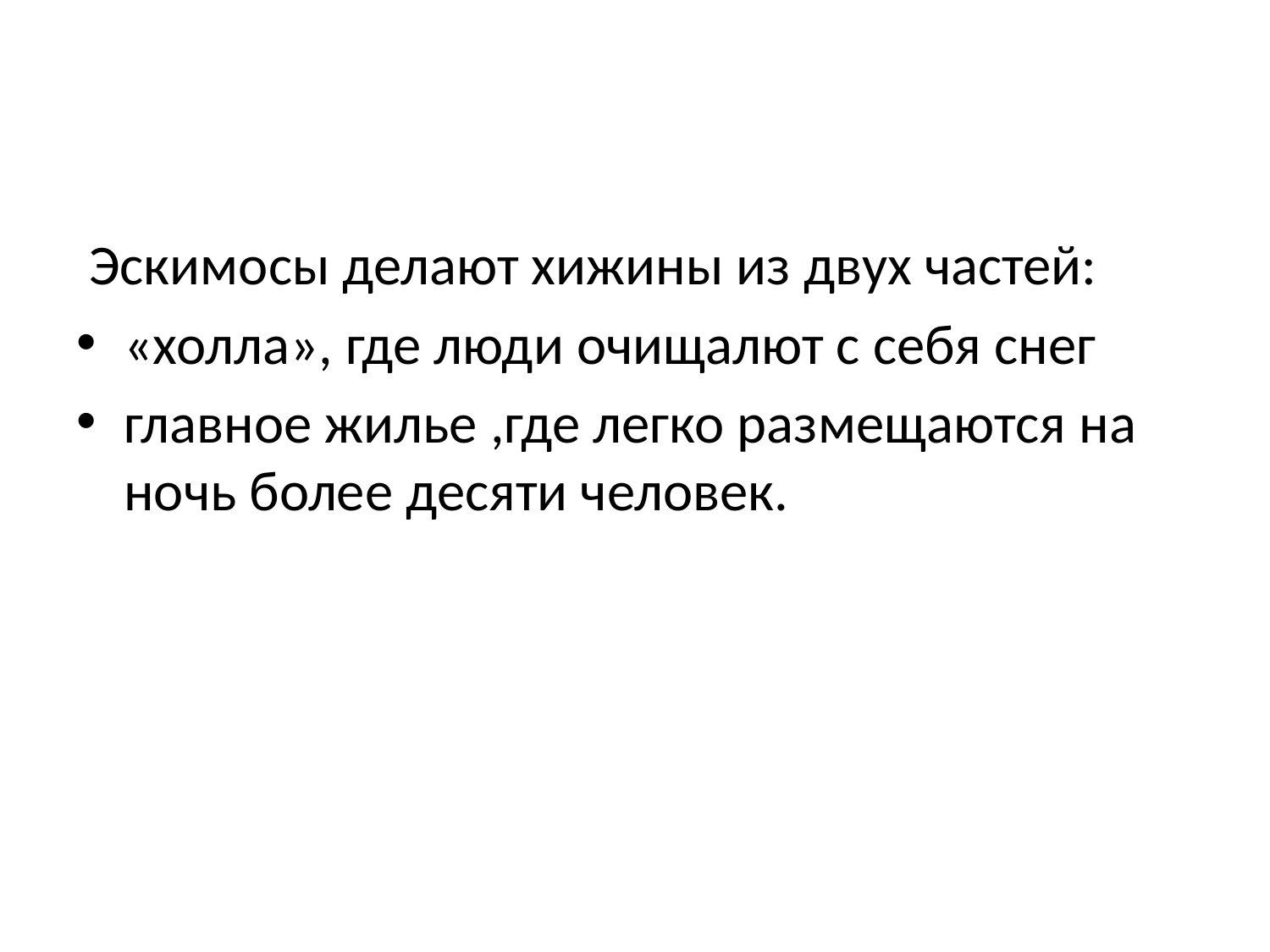

#
 Эскимосы делают хижины из двух частей:
«холла», где люди очищалют с себя снег
главное жилье ,где легко размещаются на ночь более десяти человек.